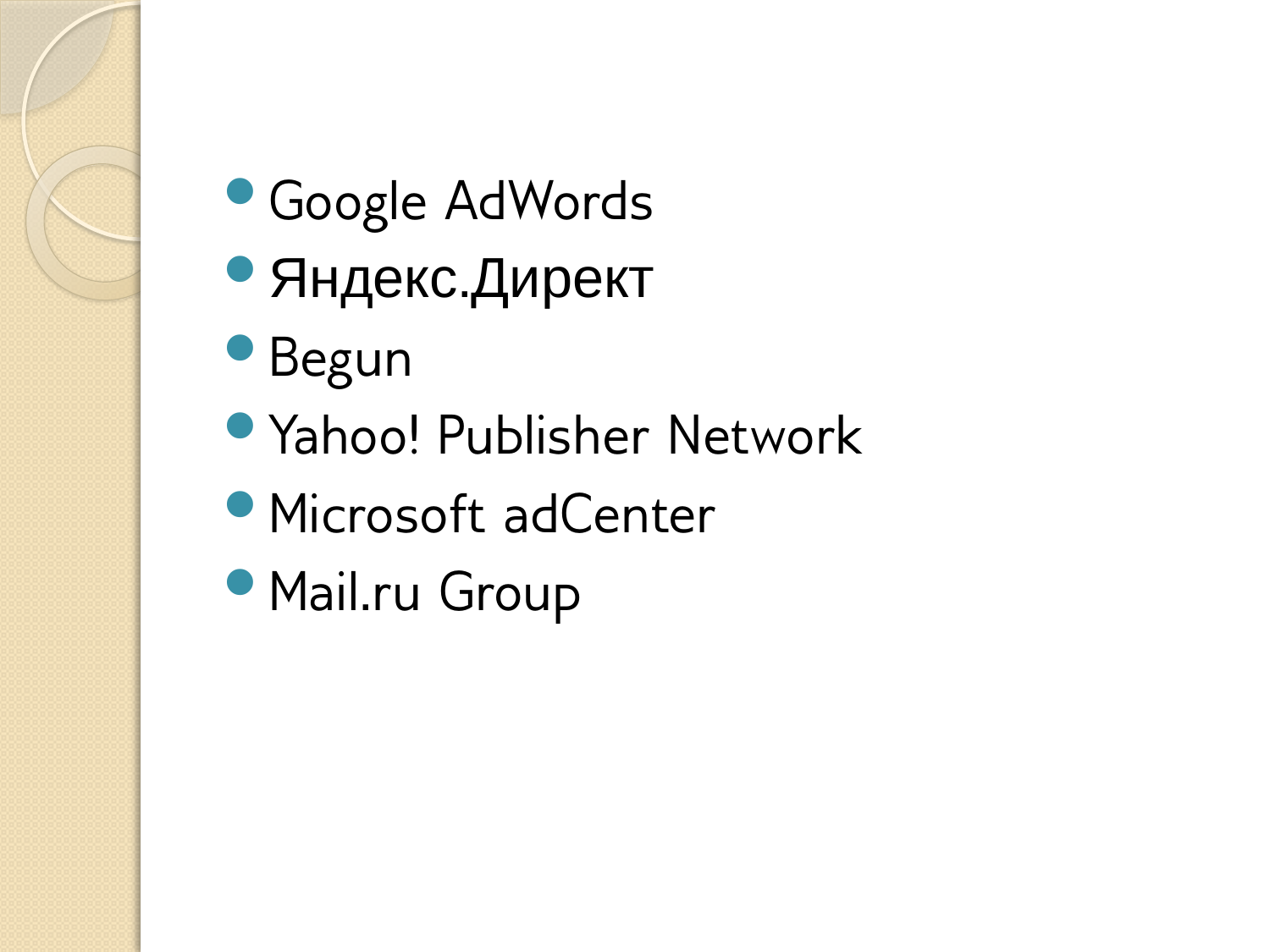

Google AdWords
Яндекс.Директ
Begun
Yahoo! Publisher Network
Microsoft adCenter
Mail.ru Group